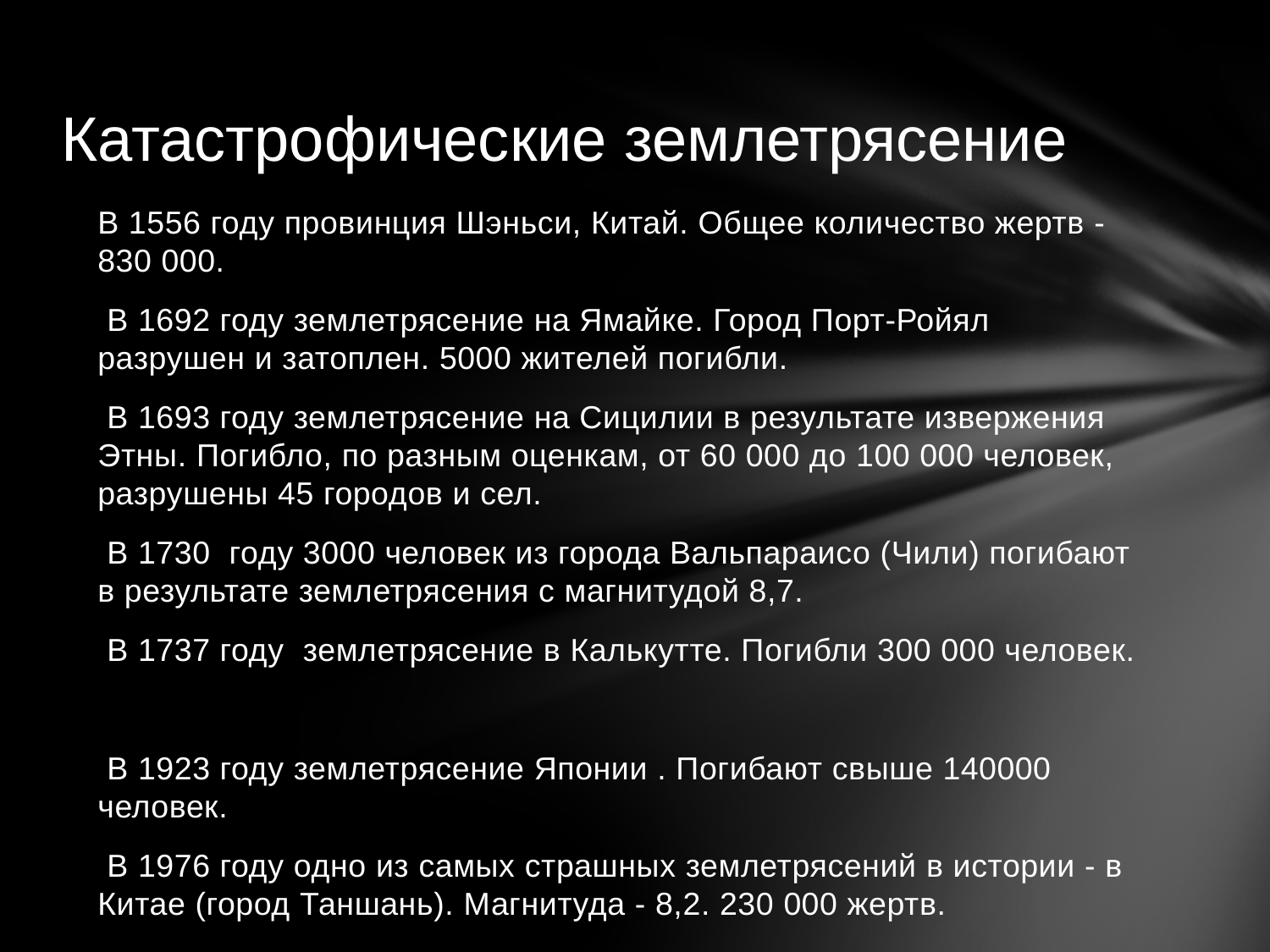

# Катастрофические землетрясение
В 1556 году провинция Шэньси, Китай. Общее количество жертв - 830 000.
 В 1692 году землетрясение на Ямайке. Город Порт-Ройял разрушен и затоплен. 5000 жителей погибли.
 В 1693 году землетрясение на Сицилии в результате извержения Этны. Погибло, по разным оценкам, от 60 000 до 100 000 человек, разрушены 45 городов и сел.
 В 1730  году 3000 человек из города Вальпараисо (Чили) погибают в результате землетрясения с магнитудой 8,7.
 В 1737 году  землетрясение в Калькутте. Погибли 300 000 человек.

 В 1923 году землетрясение Японии . Погибают свыше 140000 человек.
 В 1976 году одно из самых страшных землетрясений в истории - в Китае (город Таншань). Магнитуда - 8,2. 230 000 жертв.